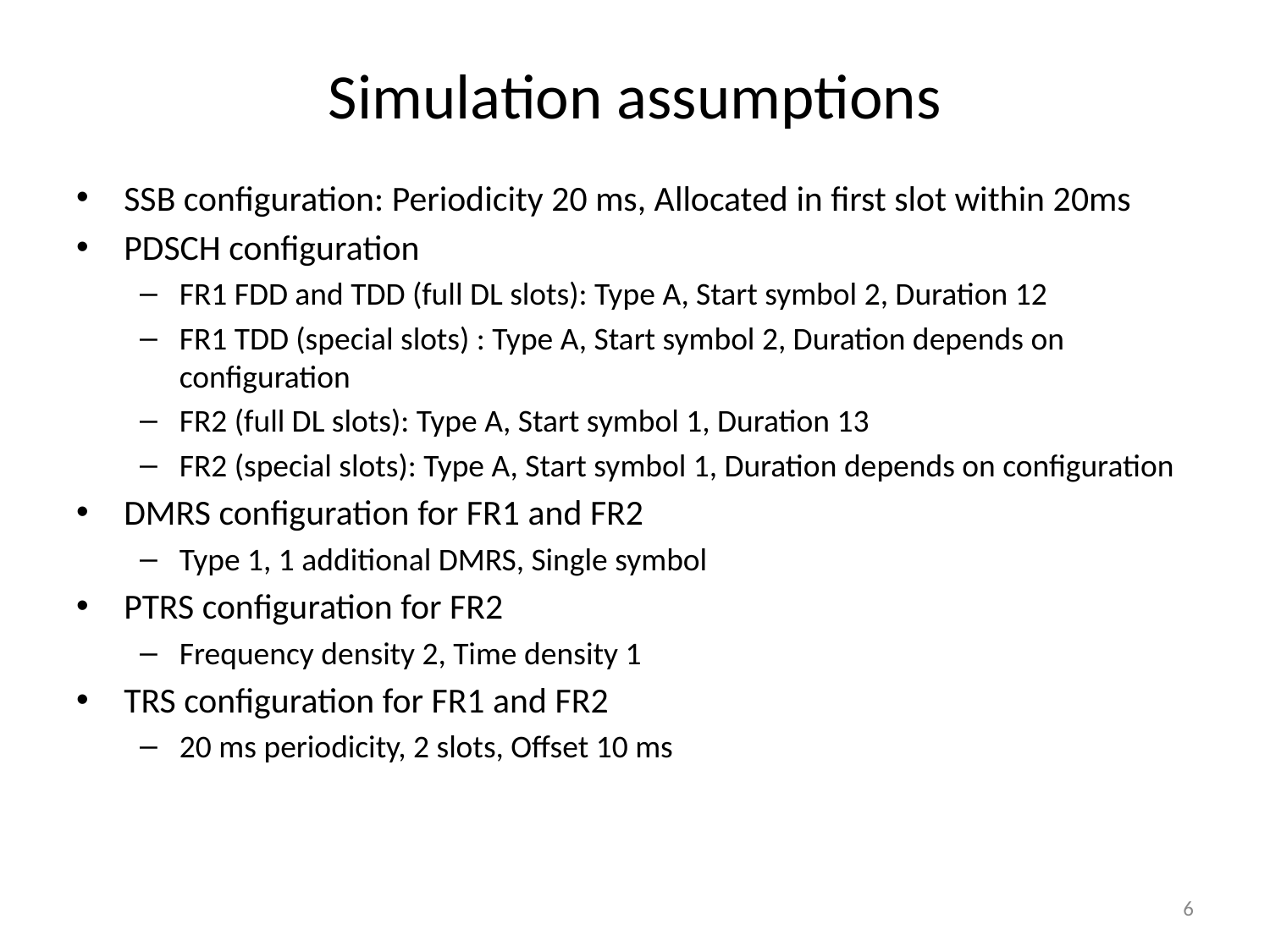

# Simulation assumptions
SSB configuration: Periodicity 20 ms, Allocated in first slot within 20ms
PDSCH configuration
FR1 FDD and TDD (full DL slots): Type A, Start symbol 2, Duration 12
FR1 TDD (special slots) : Type A, Start symbol 2, Duration depends on configuration
FR2 (full DL slots): Type A, Start symbol 1, Duration 13
FR2 (special slots): Type A, Start symbol 1, Duration depends on configuration
DMRS configuration for FR1 and FR2
Type 1, 1 additional DMRS, Single symbol
PTRS configuration for FR2
Frequency density 2, Time density 1
TRS configuration for FR1 and FR2
20 ms periodicity, 2 slots, Offset 10 ms
6